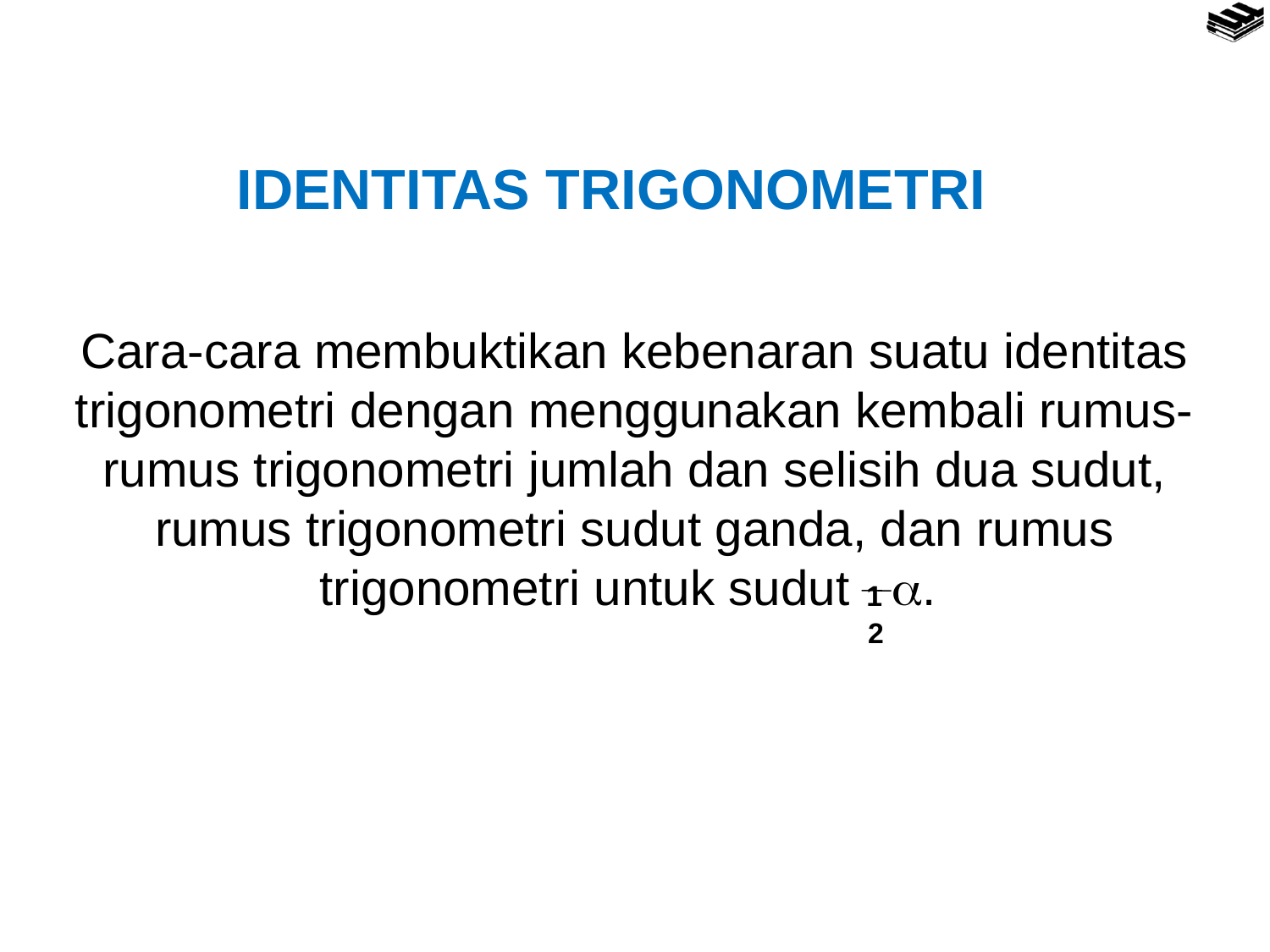

IDENTITAS TRIGONOMETRI
Cara-cara membuktikan kebenaran suatu identitas trigonometri dengan menggunakan kembali rumus-rumus trigonometri jumlah dan selisih dua sudut, rumus trigonometri sudut ganda, dan rumus trigonometri untuk sudut   α.
1
2
 16